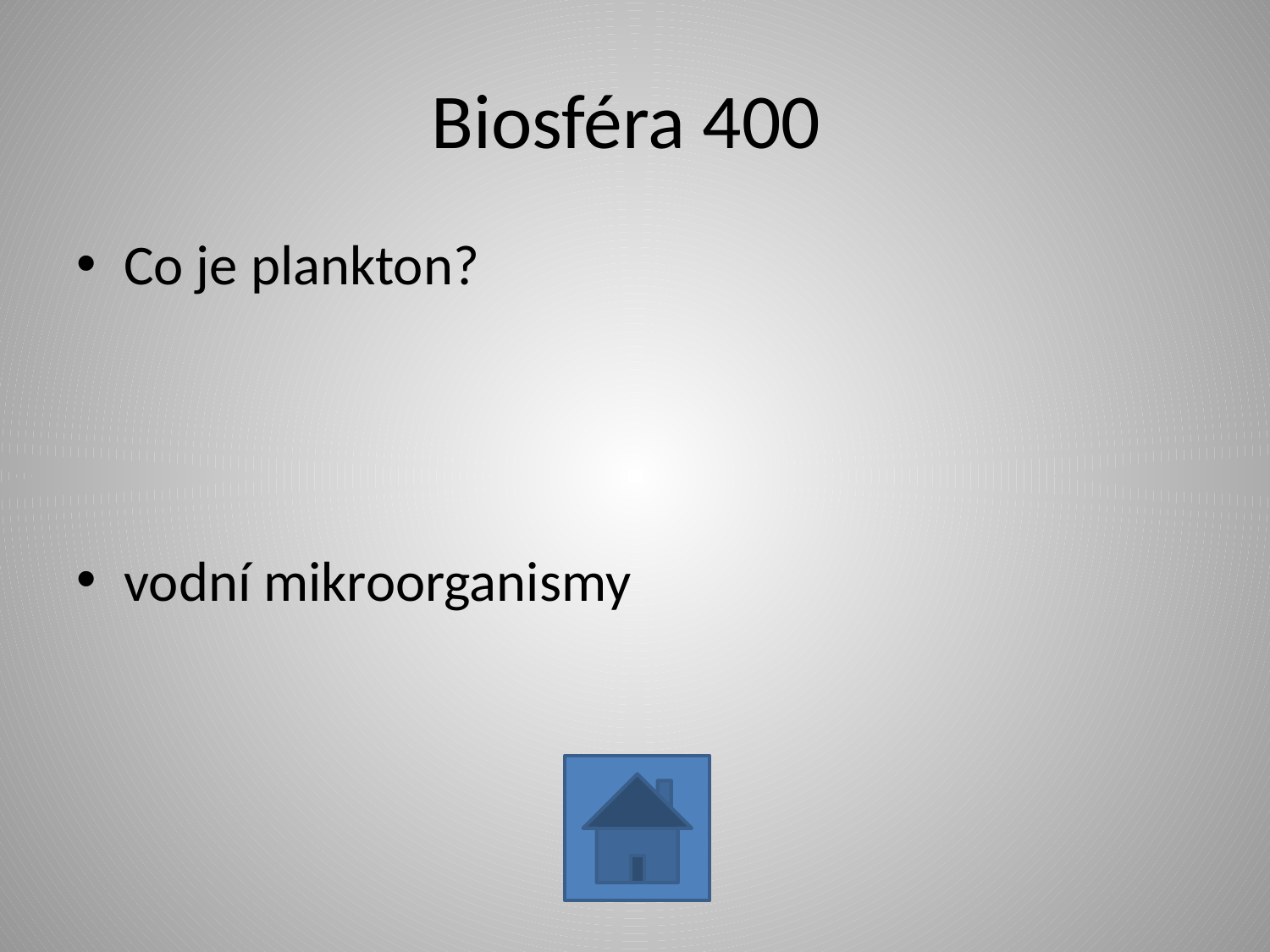

# Biosféra 400
Co je plankton?

vodní mikroorganismy